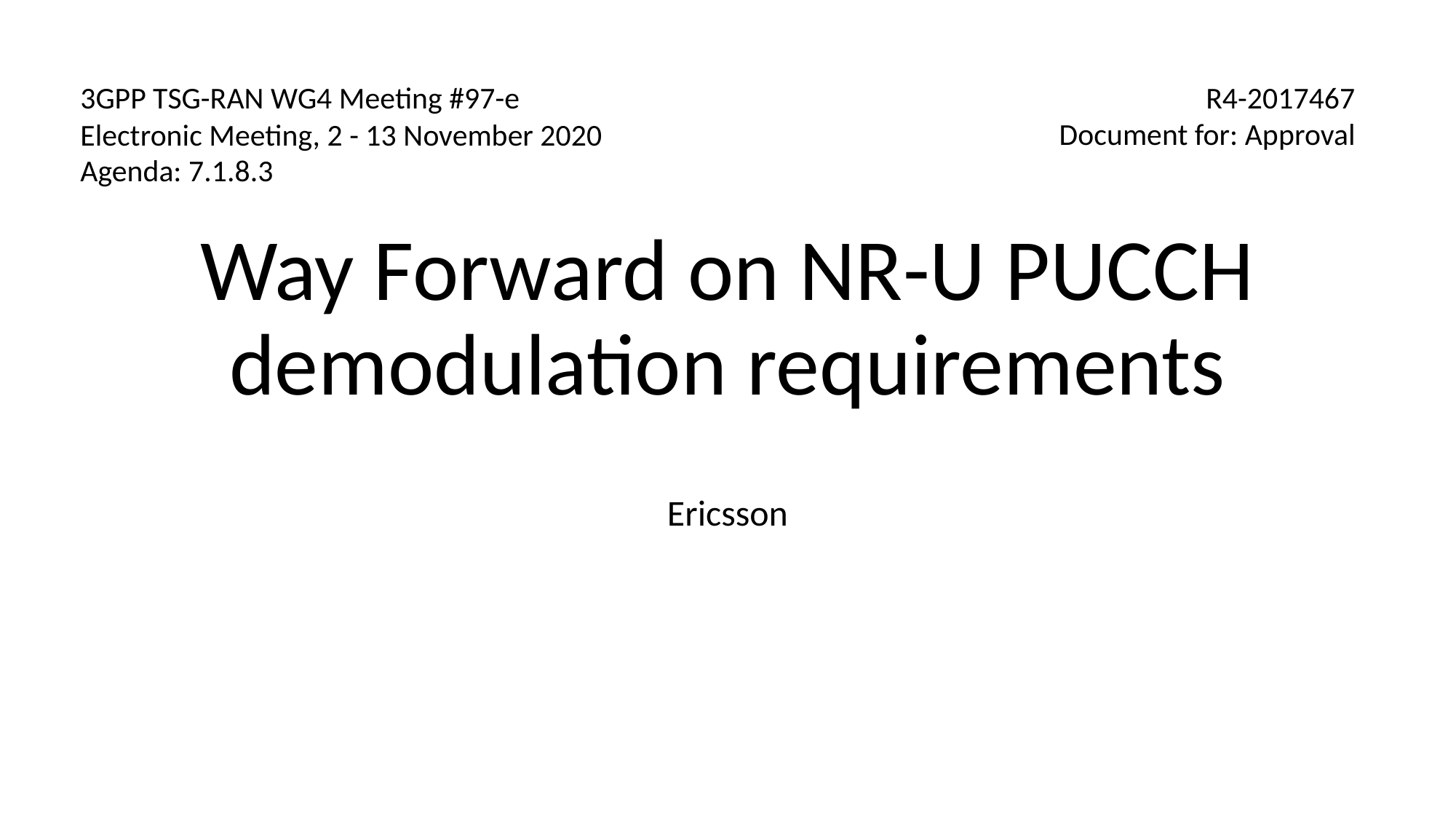

3GPP TSG-RAN WG4 Meeting #97-e
Electronic Meeting, 2 - 13 November 2020
Agenda: 7.1.8.3
R4-2017467
Document for: Approval
# Way Forward on NR-U PUCCH demodulation requirements

Ericsson